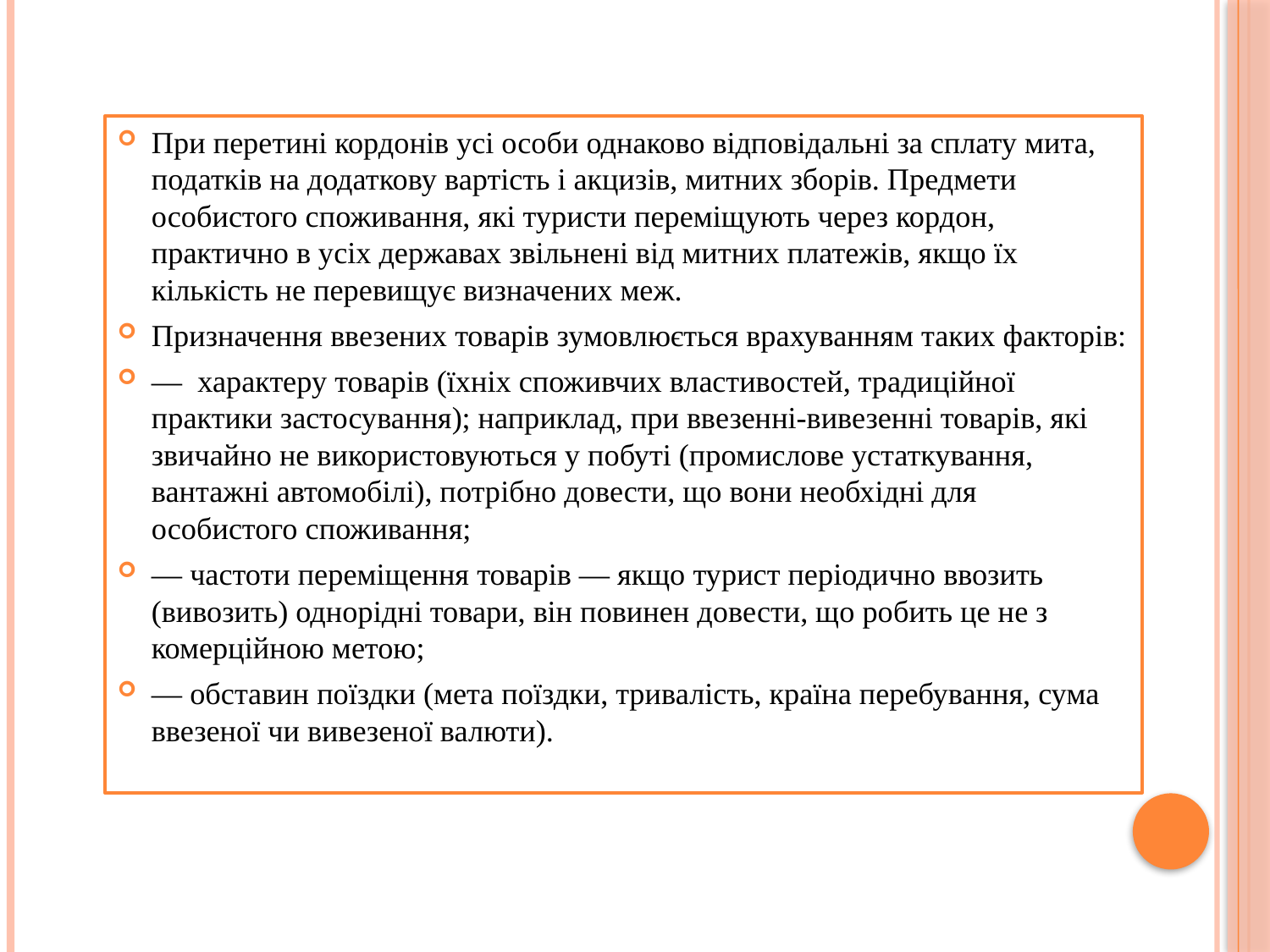

При перетині кордонів усі особи однаково відповідальні за сплату мита, податків на додаткову вартість і акцизів, митних зборів. Предмети особистого споживання, які туристи переміщують через кордон, практично в усіх державах звільнені від митних платежів, якщо їх кількість не перевищує визначених меж.
Призначення ввезених товарів зумовлюється врахуванням таких факторів:
—  характеру товарів (їхніх споживчих властивостей, традиційної практики застосування); наприклад, при ввезенні-вивезенні товарів, які звичайно не використовуються у побуті (промислове устаткування, вантажні автомобілі), потрібно довести, що вони необхідні для особистого споживання;
— частоти переміщення товарів — якщо турист періодично ввозить (вивозить) однорідні товари, він повинен довести, що робить це не з комерційною метою;
— обставин поїздки (мета поїздки, тривалість, країна перебування, сума ввезеної чи вивезеної валюти).